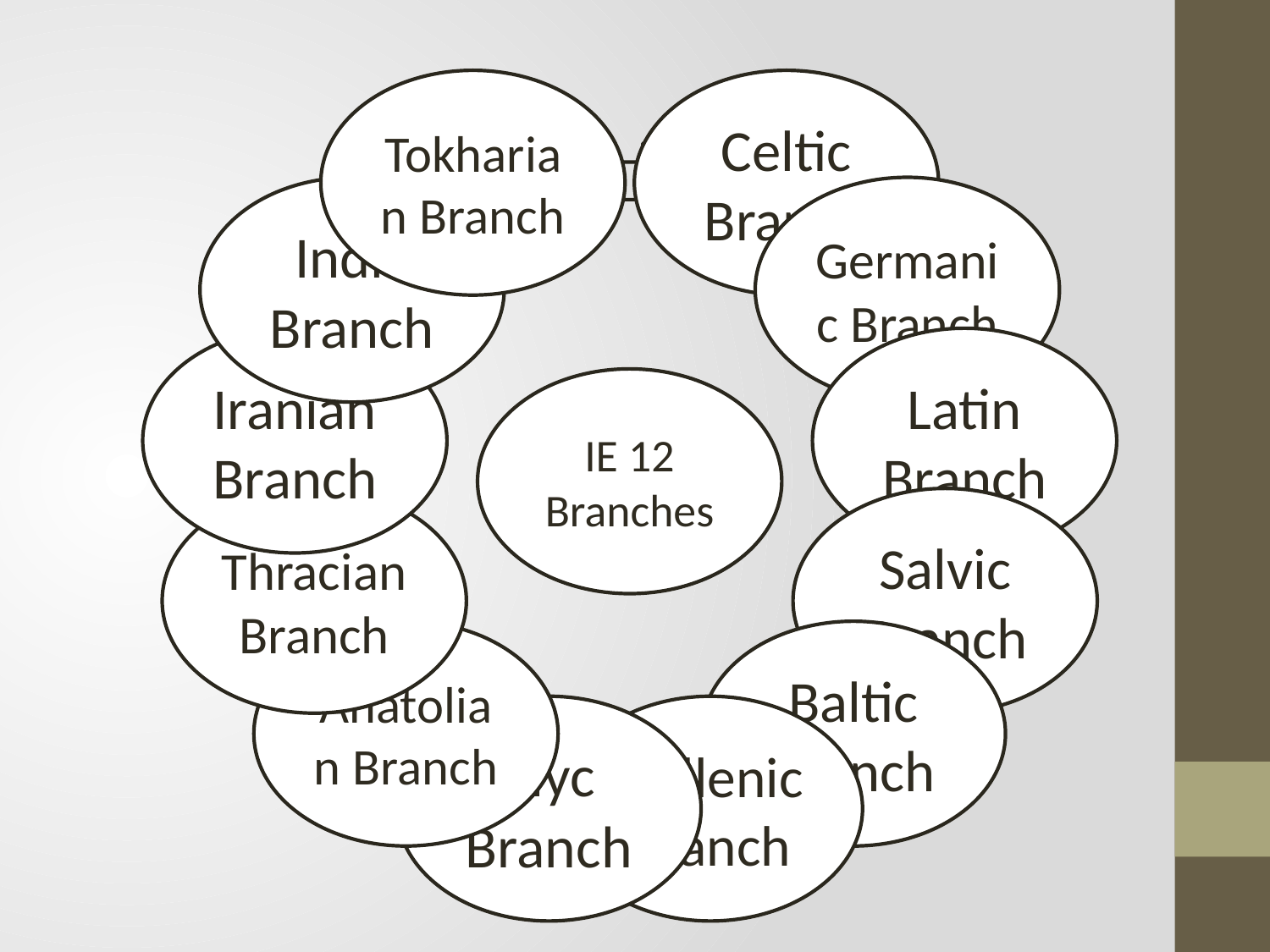

IE 12 Branches
Celtic Branch
Germanic Branch
Latin Branch
Tokharian Branch
Hellenic Branch
Anatolian Branch
Thracian Branch
Iranian Branch
Indic Branch